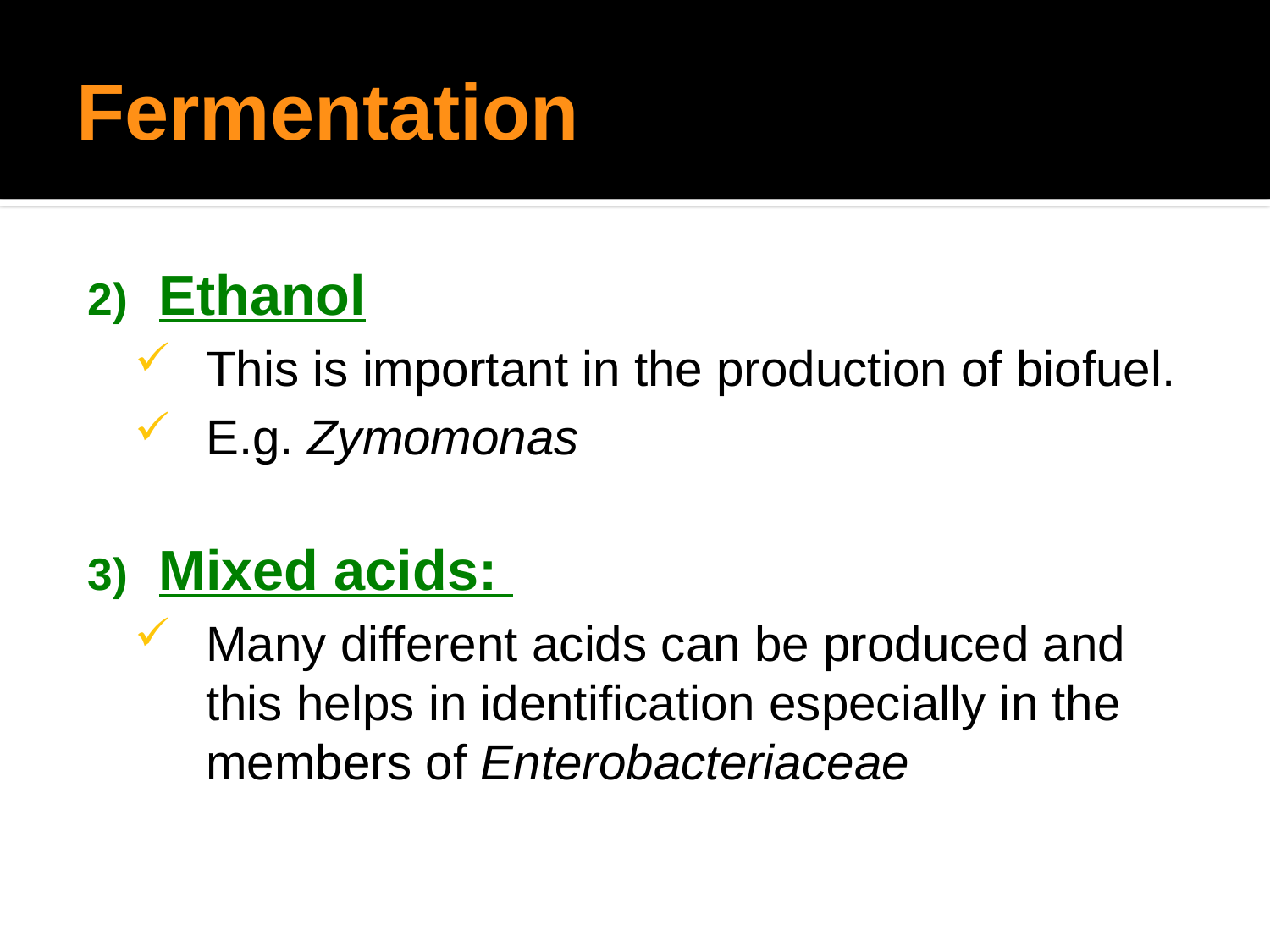

# Fermentation
Ethanol
This is important in the production of biofuel.
E.g. Zymomonas

Mixed acids:
Many different acids can be produced and this helps in identification especially in the members of Enterobacteriaceae